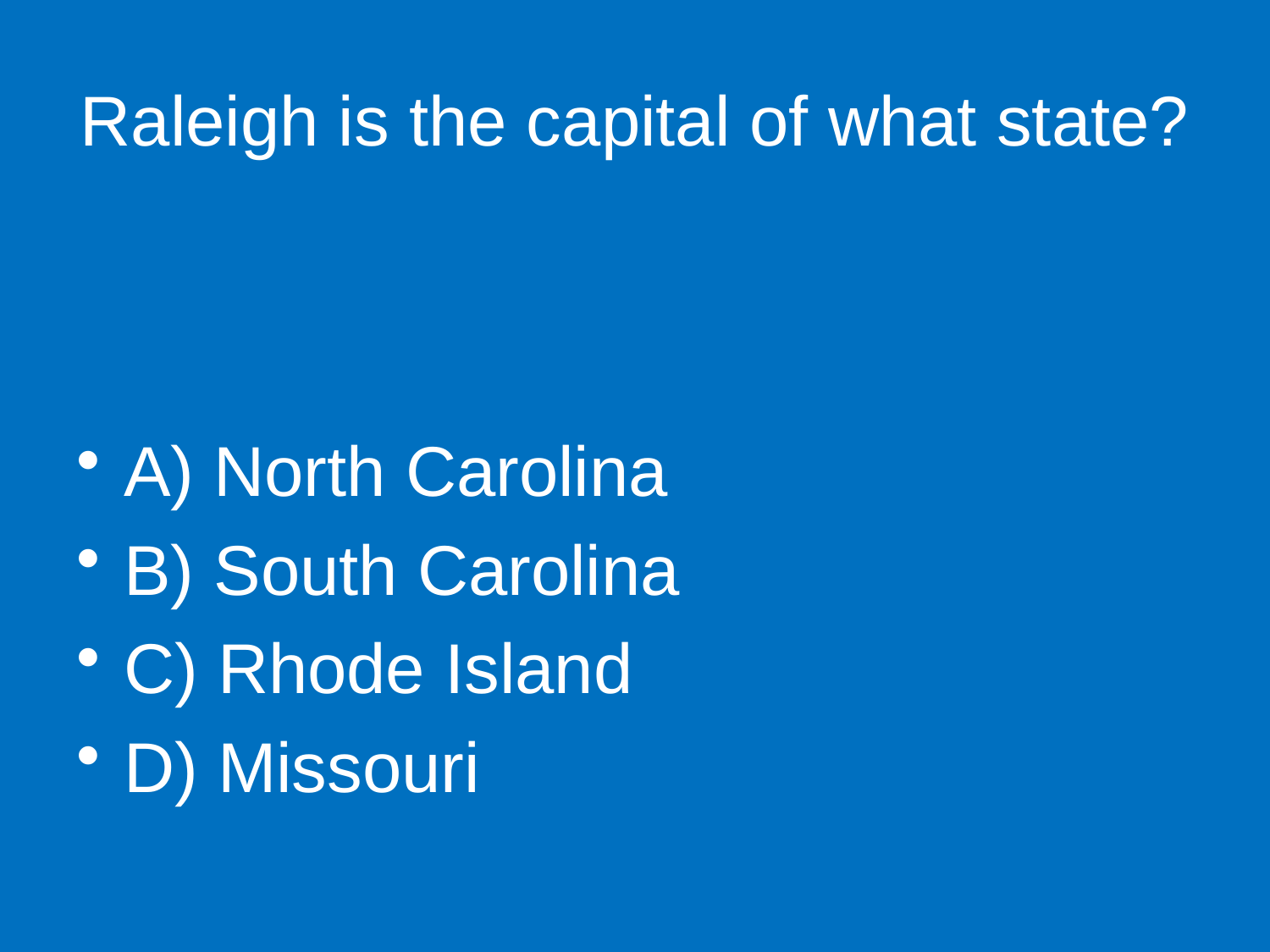

# Raleigh is the capital of what state?

A) North Carolina
B) South Carolina
C) Rhode Island
D) Missouri